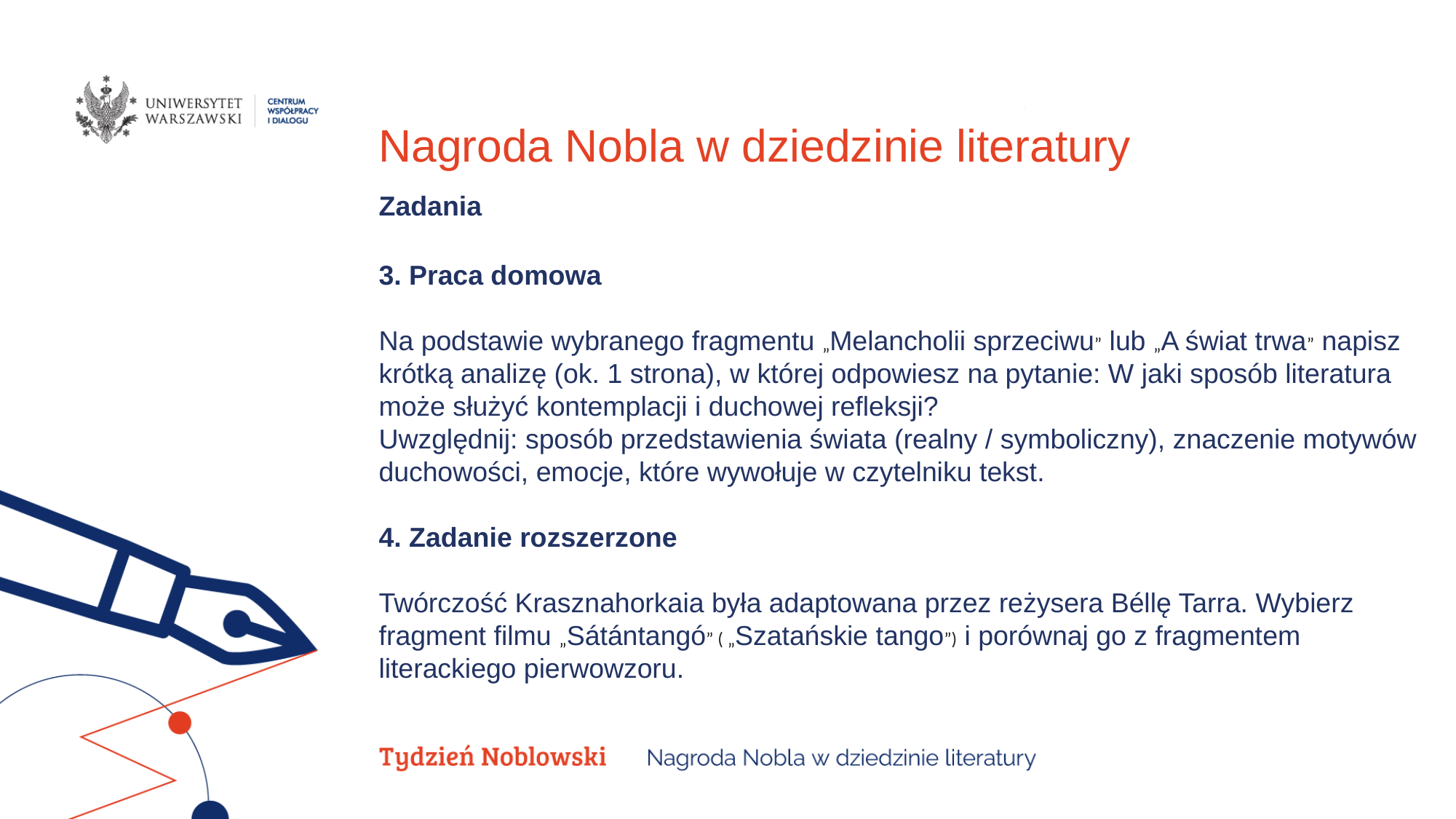

Nagroda Nobla w dziedzinie literatury
Zadania​
3. Praca domowa

Na podstawie wybranego fragmentu „Melancholii sprzeciwu” lub „A świat trwa” napisz krótką analizę (ok. 1 strona), w której odpowiesz na pytanie: W jaki sposób literatura może służyć kontemplacji i duchowej refleksji?
Uwzględnij: sposób przedstawienia świata (realny / symboliczny), znaczenie motywów duchowości, emocje, które wywołuje w czytelniku tekst.

4. Zadanie rozszerzone

Twórczość Krasznahorkaia była adaptowana przez reżysera Béllę Tarra. Wybierz fragment filmu „Sátántangó” ( „Szatańskie tango”) i porównaj go z fragmentem literackiego pierwowzoru.